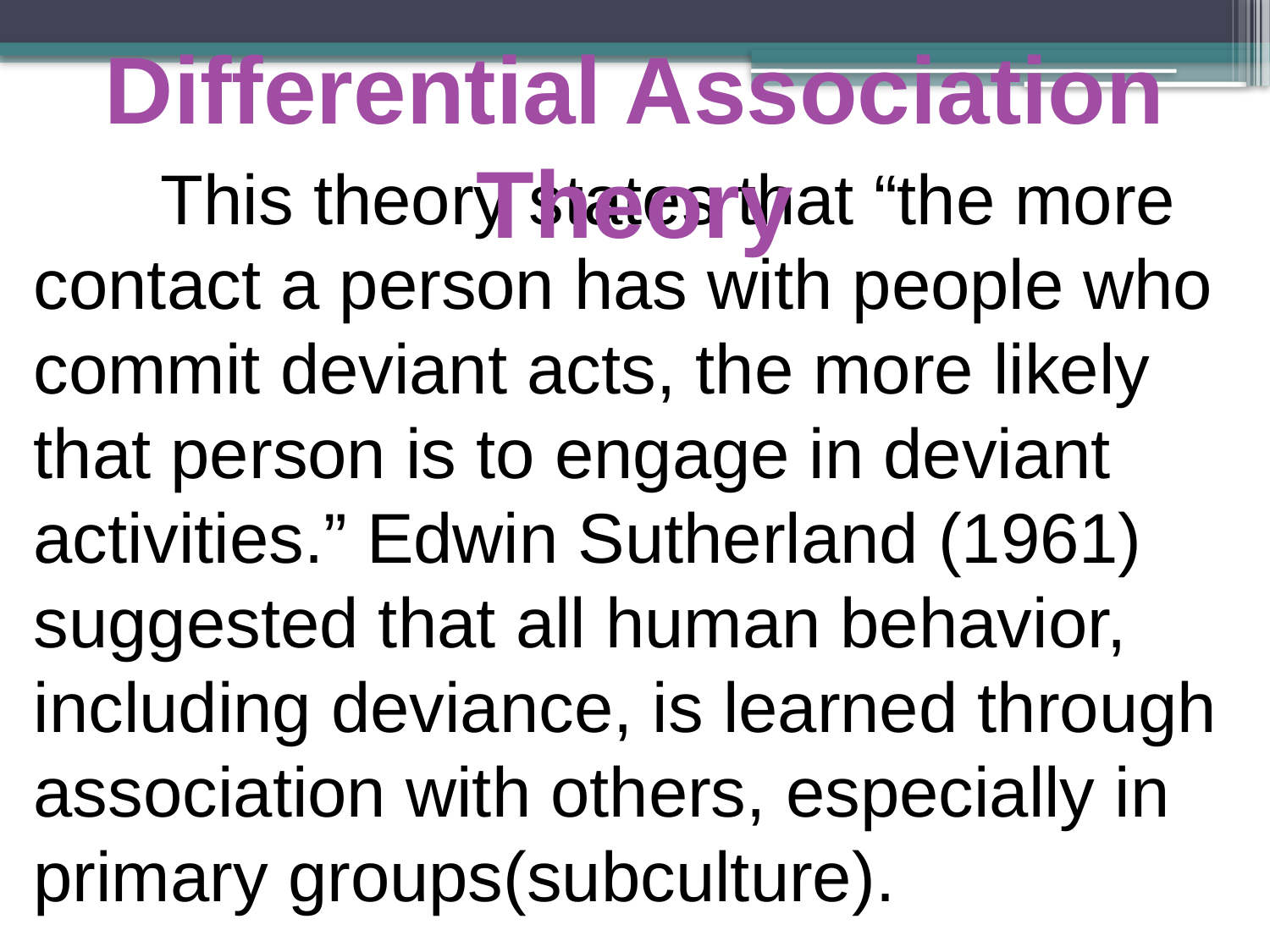

Differential Association Theory
	This theory states that “the more contact a person has with people who commit deviant acts, the more likely that person is to engage in deviant activities.” Edwin Sutherland (1961) suggested that all human behavior, including deviance, is learned through association with others, especially in primary groups(subculture).